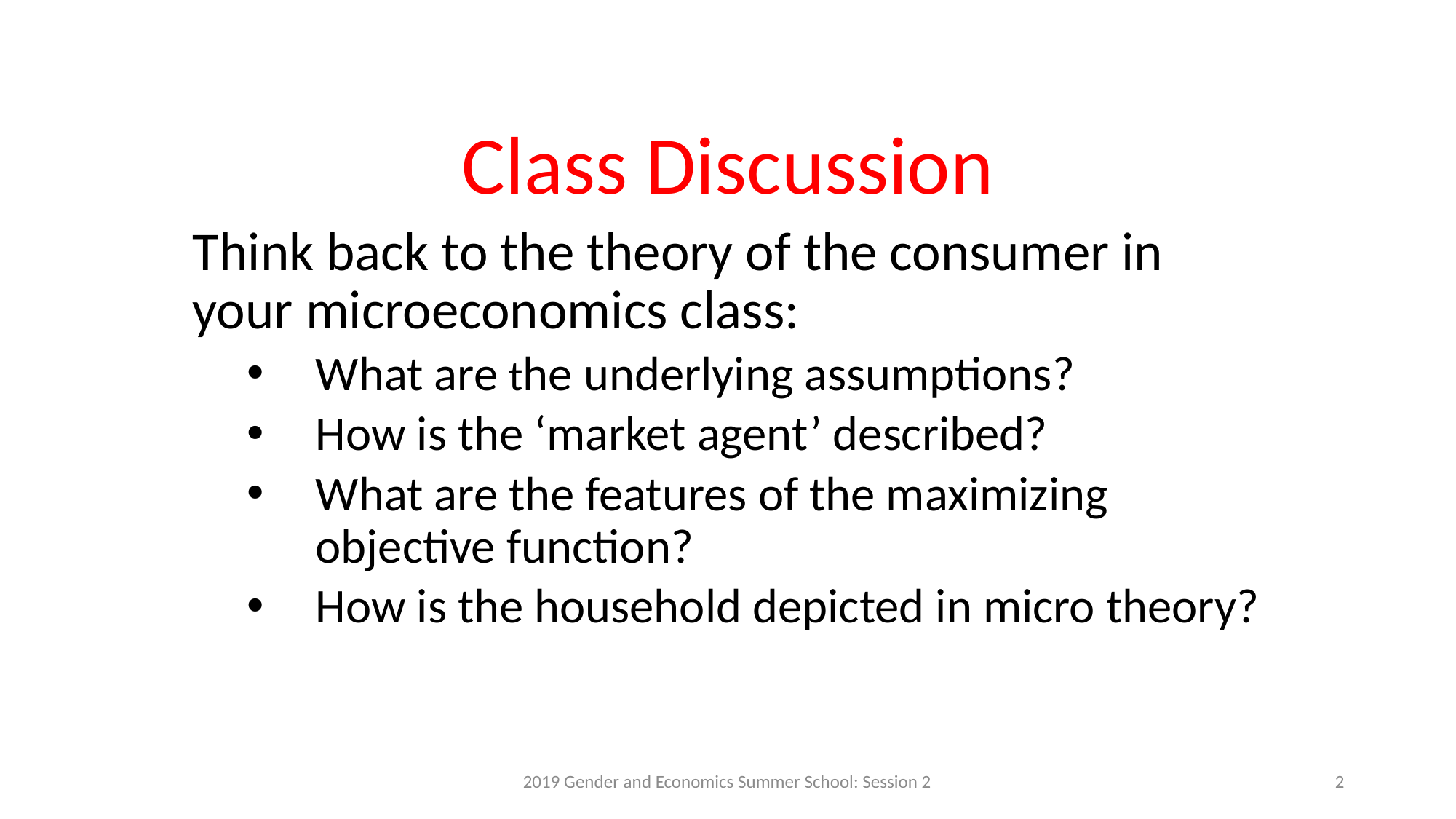

# Class Discussion
Think back to the theory of the consumer in your microeconomics class:
What are the underlying assumptions?
How is the ‘market agent’ described?
What are the features of the maximizing objective function?
How is the household depicted in micro theory?

2019 Gender and Economics Summer School: Session 2
2